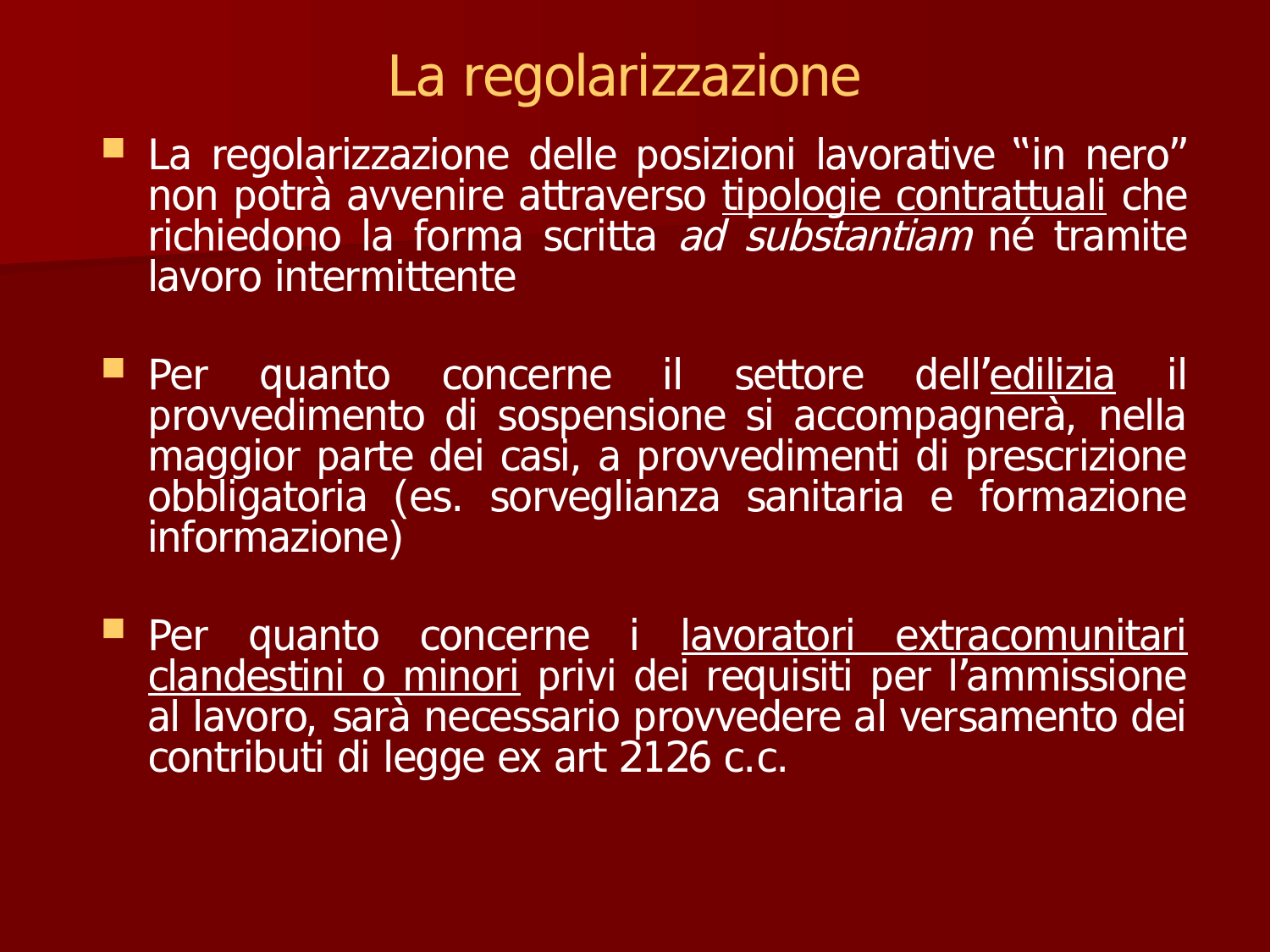

# La regolarizzazione
La regolarizzazione delle posizioni lavorative “in nero” non potrà avvenire attraverso tipologie contrattuali che richiedono la forma scritta ad substantiam né tramite lavoro intermittente

Per quanto concerne il settore dell’edilizia il provvedimento di sospensione si accompagnerà, nella maggior parte dei casi, a provvedimenti di prescrizione obbligatoria (es. sorveglianza sanitaria e formazione informazione)

Per quanto concerne i lavoratori extracomunitari clandestini o minori privi dei requisiti per l’ammissione al lavoro, sarà necessario provvedere al versamento dei contributi di legge ex art 2126 c.c.